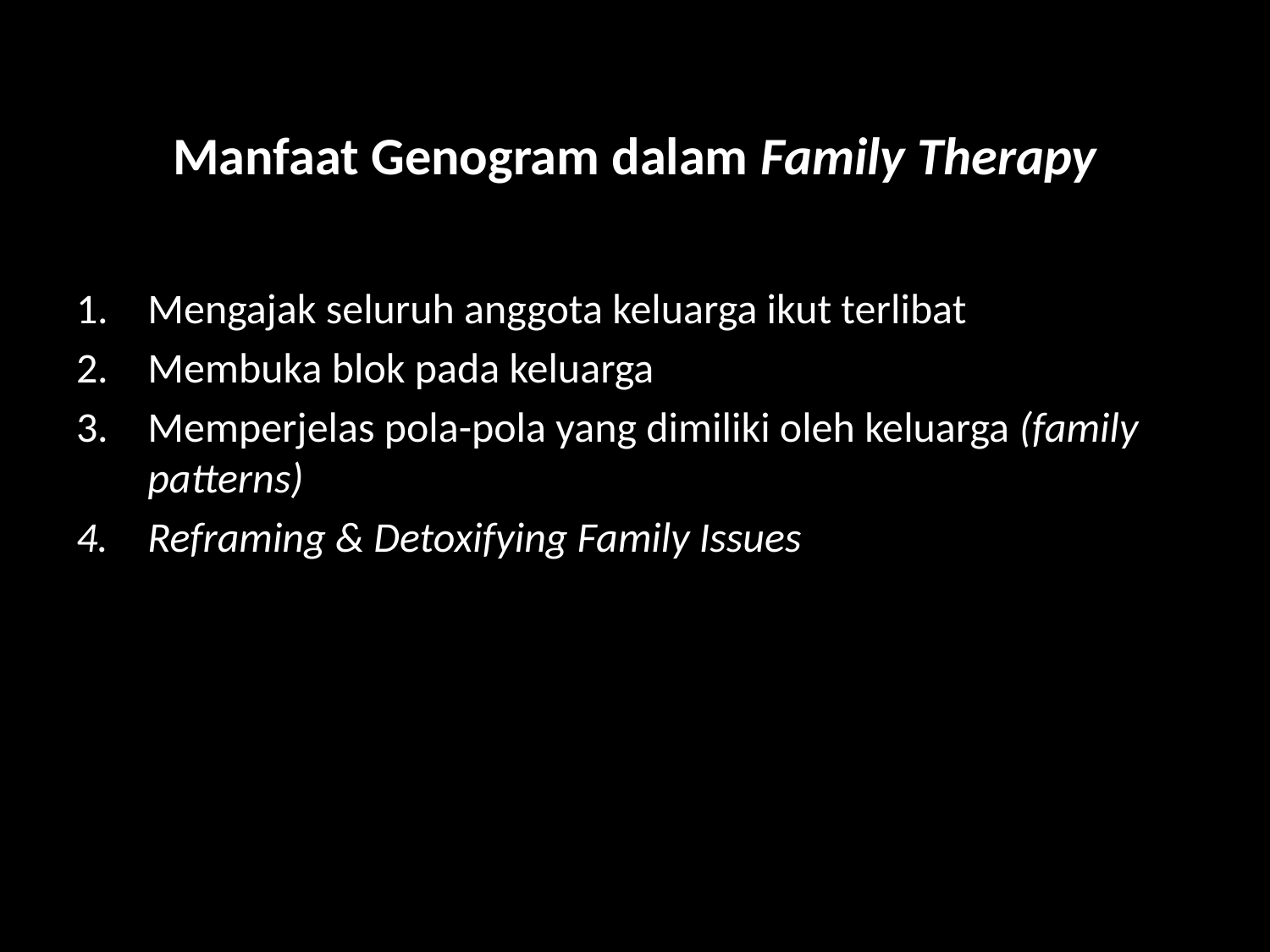

# Manfaat Genogram dalam Family Therapy
Mengajak seluruh anggota keluarga ikut terlibat
Membuka blok pada keluarga
Memperjelas pola-pola yang dimiliki oleh keluarga (family patterns)
Reframing & Detoxifying Family Issues